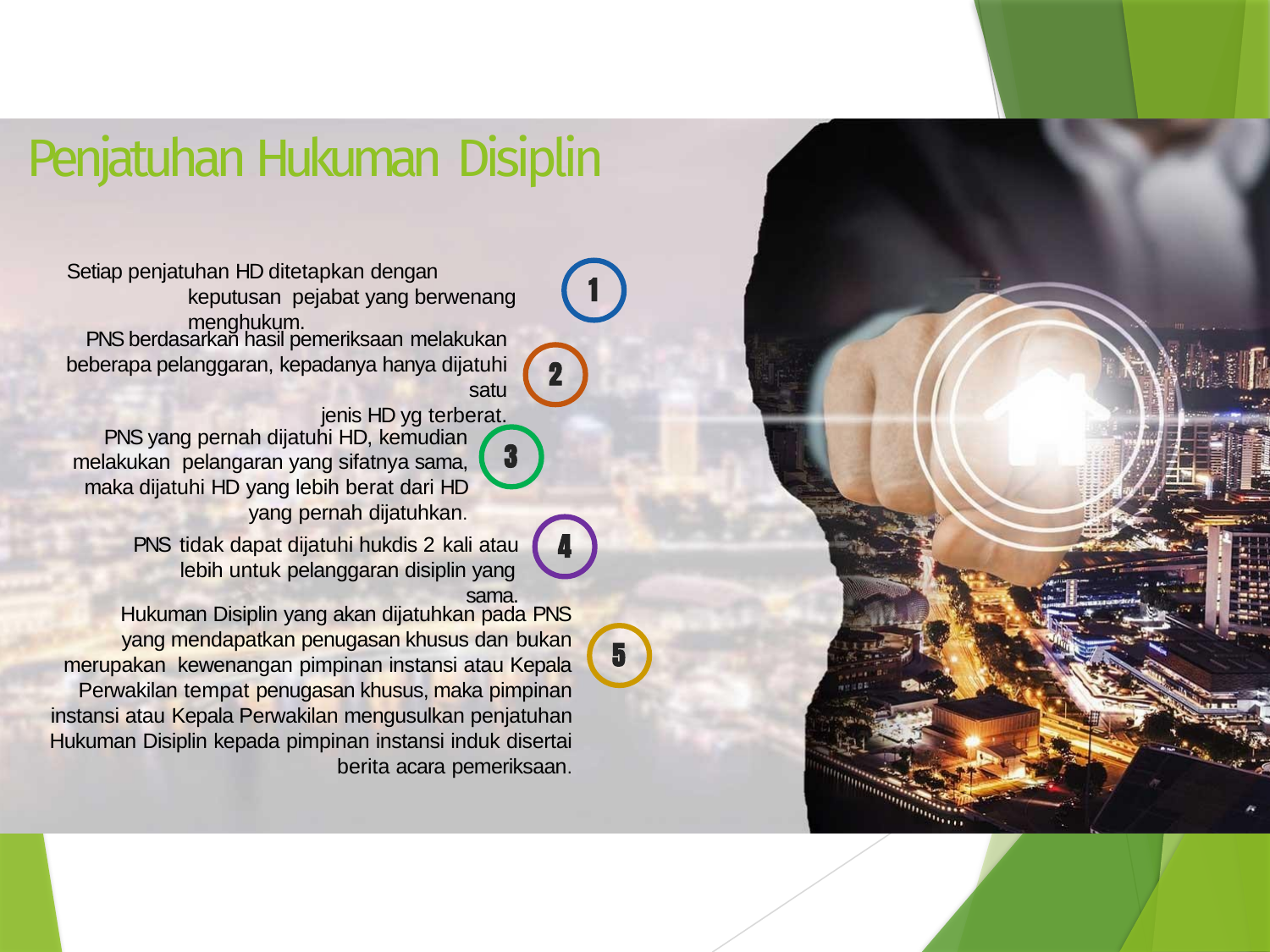

# Penjatuhan Hukuman Disiplin
Setiap penjatuhan HD ditetapkan dengan keputusan  pejabat yang berwenang menghukum.

1
PNS berdasarkan hasil pemeriksaan melakukan
beberapa pelanggaran, kepadanya hanya dijatuhi satu
jenis HD yg terberat.

2
PNS yang pernah dijatuhi HD, kemudian melakukan  pelangaran yang sifatnya sama, maka dijatuhi HD yang lebih berat dari HD yang pernah dijatuhkan.

3

4
PNS  tidak dapat dijatuhi hukdis 2  kali atau
lebih untuk pelanggaran disiplin yang   sama.
Hukuman Disiplin yang akan dijatuhkan pada PNS yang mendapatkan penugasan khusus dan bukan merupakan  kewenangan pimpinan instansi atau Kepala Perwakilan tempat penugasan khusus, maka pimpinan instansi atau Kepala Perwakilan mengusulkan penjatuhan Hukuman Disiplin kepada pimpinan instansi induk disertai berita acara pemeriksaan.

5